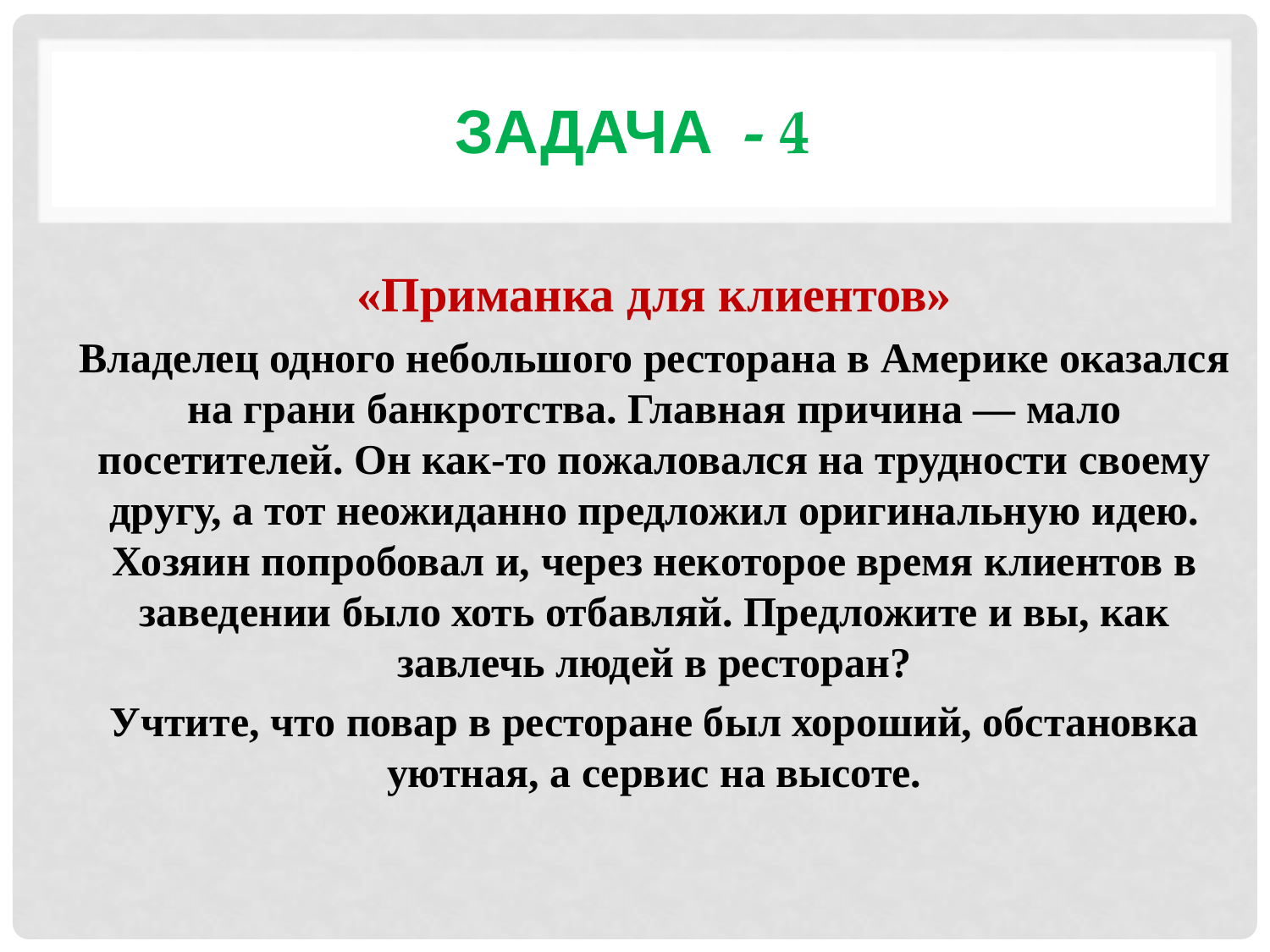

# Задача  - 4
«Приманка для клиентов»
Владелец одного небольшого ресторана в Америке оказался на грани банкротства. Главная причина — мало посетителей. Он как-то пожаловался на трудности своему другу, а тот неожиданно предложил оригинальную идею. Хозяин попробовал и, через некоторое время клиентов в заведении было хоть отбавляй. Предложите и вы, как завлечь людей в ресторан?
Учтите, что повар в ресторане был хороший, обстановка уютная, а сервис на высоте.